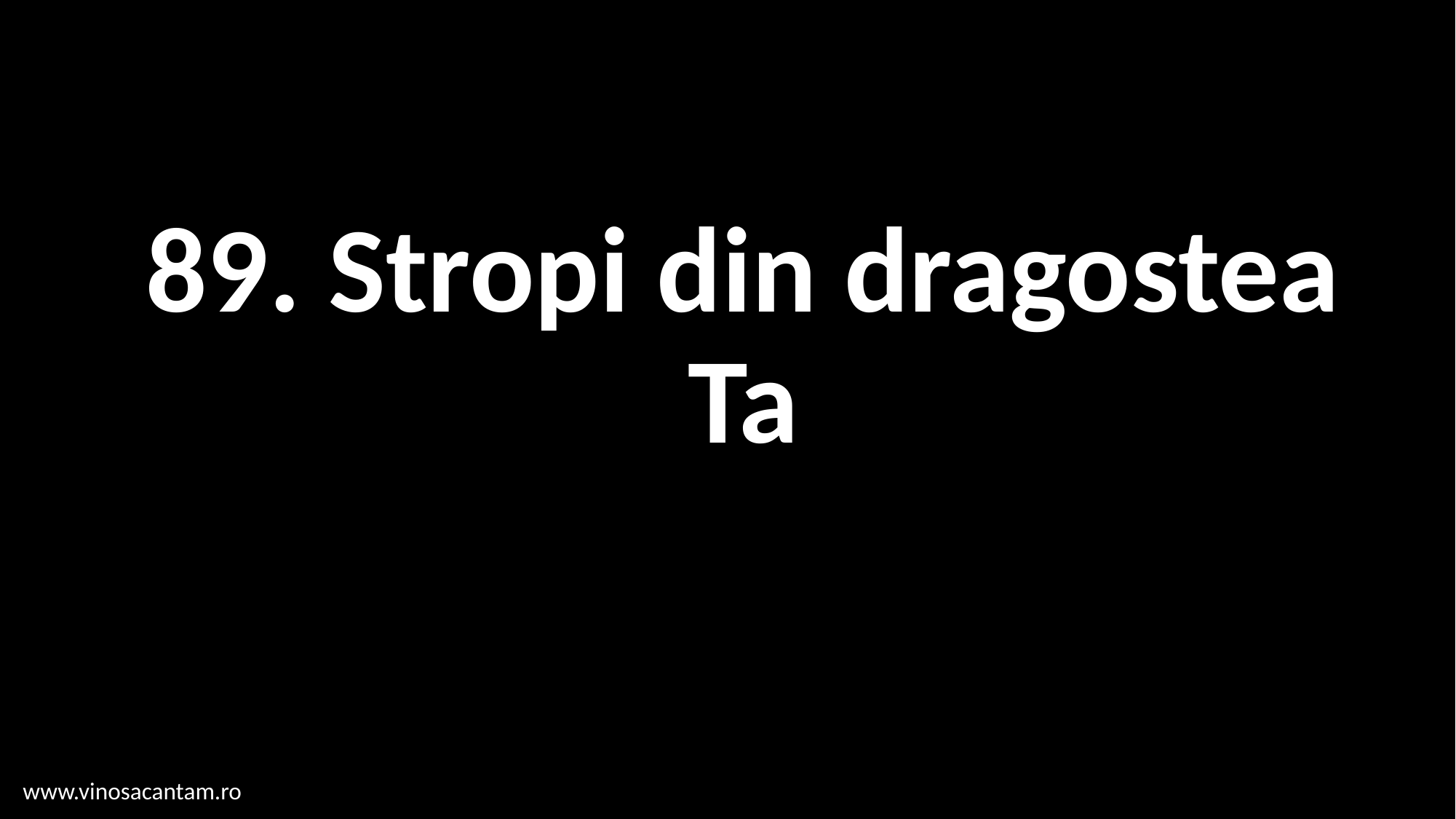

# 89. Stropi din dragostea Ta

www.vinosacantam.ro